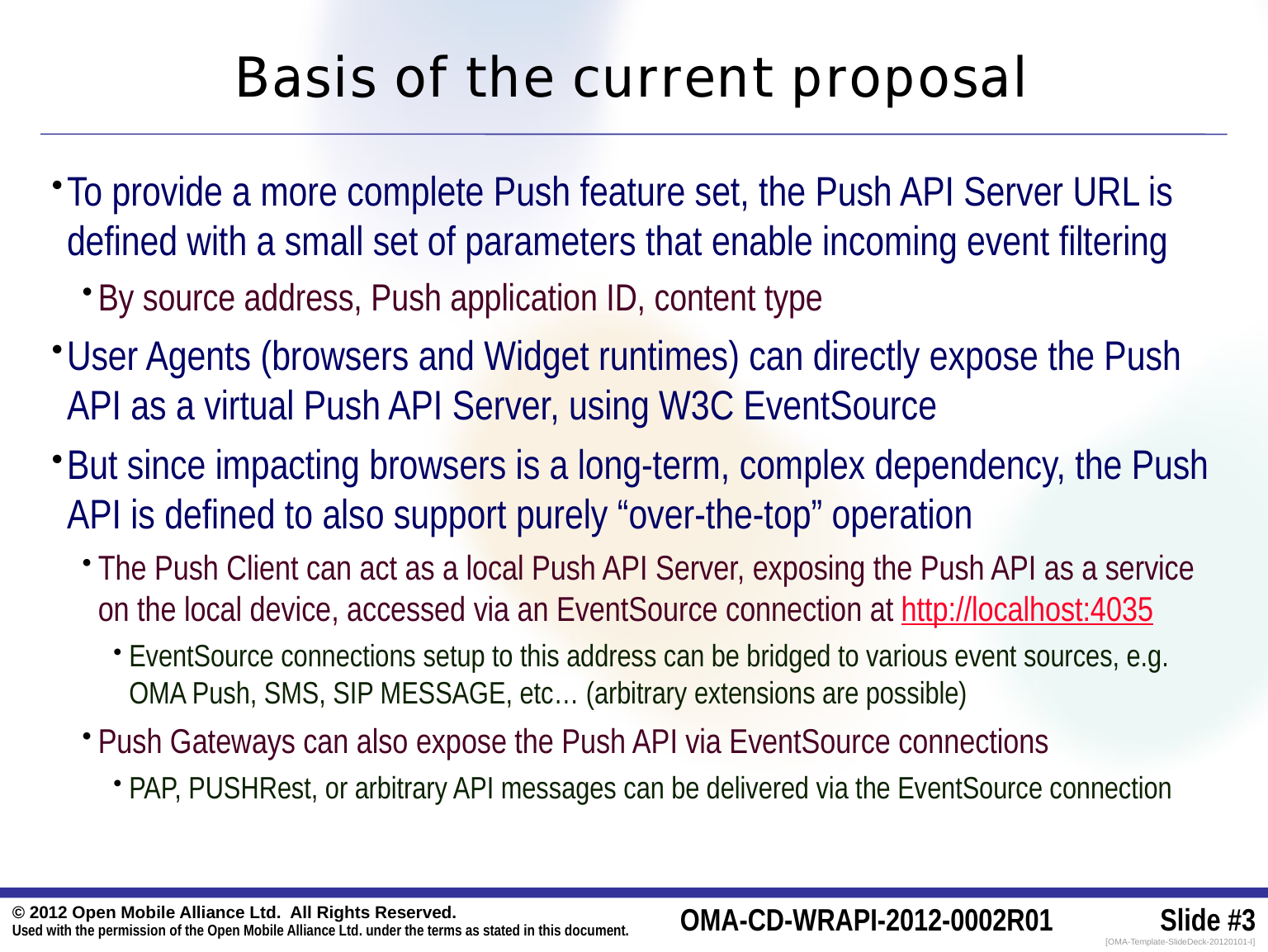

# Basis of the current proposal
To provide a more complete Push feature set, the Push API Server URL is defined with a small set of parameters that enable incoming event filtering
By source address, Push application ID, content type
User Agents (browsers and Widget runtimes) can directly expose the Push API as a virtual Push API Server, using W3C EventSource
But since impacting browsers is a long-term, complex dependency, the Push API is defined to also support purely “over-the-top” operation
The Push Client can act as a local Push API Server, exposing the Push API as a service on the local device, accessed via an EventSource connection at http://localhost:4035
EventSource connections setup to this address can be bridged to various event sources, e.g.  OMA Push, SMS, SIP MESSAGE, etc… (arbitrary extensions are possible)
Push Gateways can also expose the Push API via EventSource connections
PAP, PUSHRest, or arbitrary API messages can be delivered via the EventSource connection